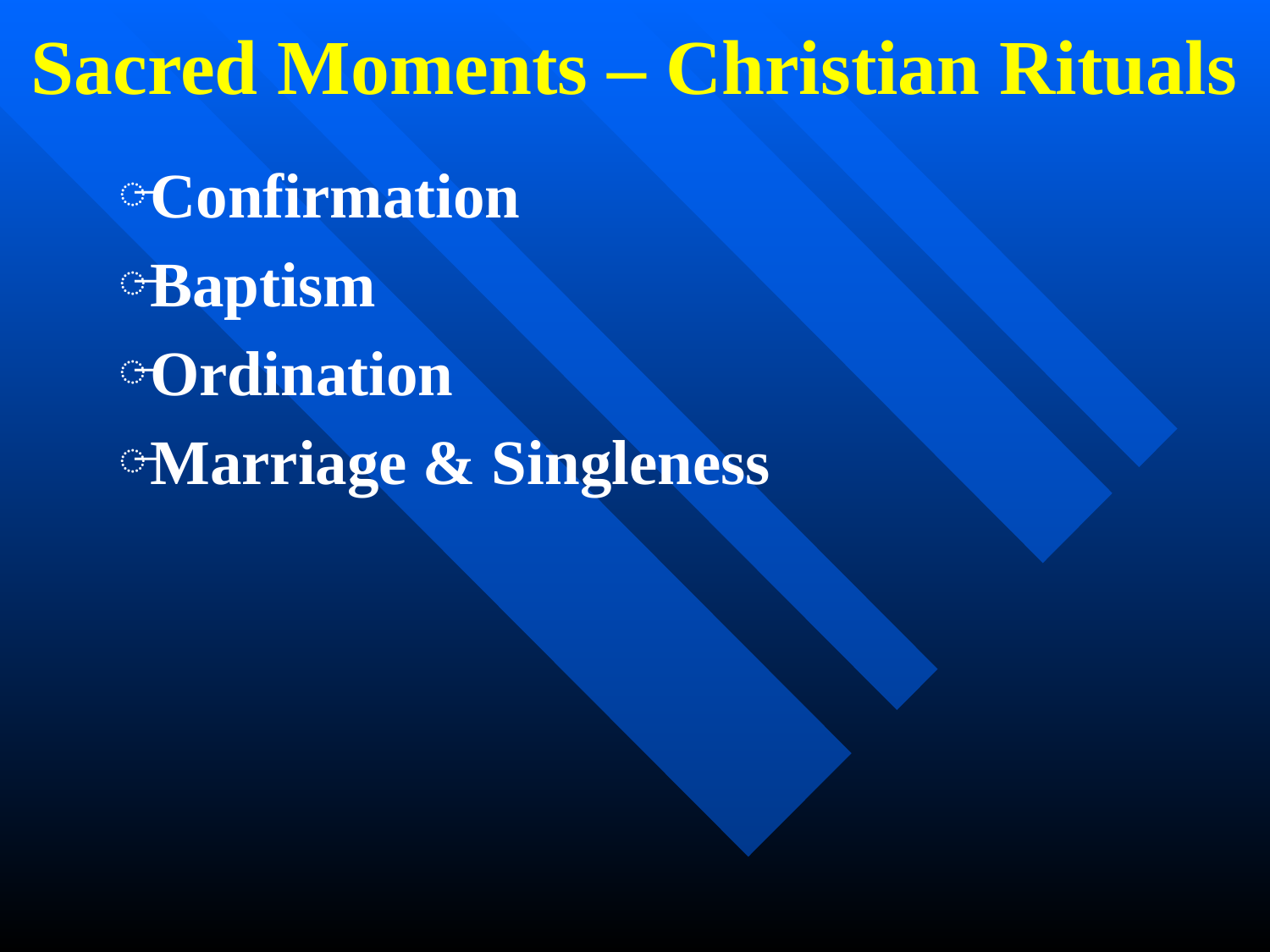

# Sacred Moments – Christian Rituals
Confirmation
Baptism
Ordination
Marriage & Singleness